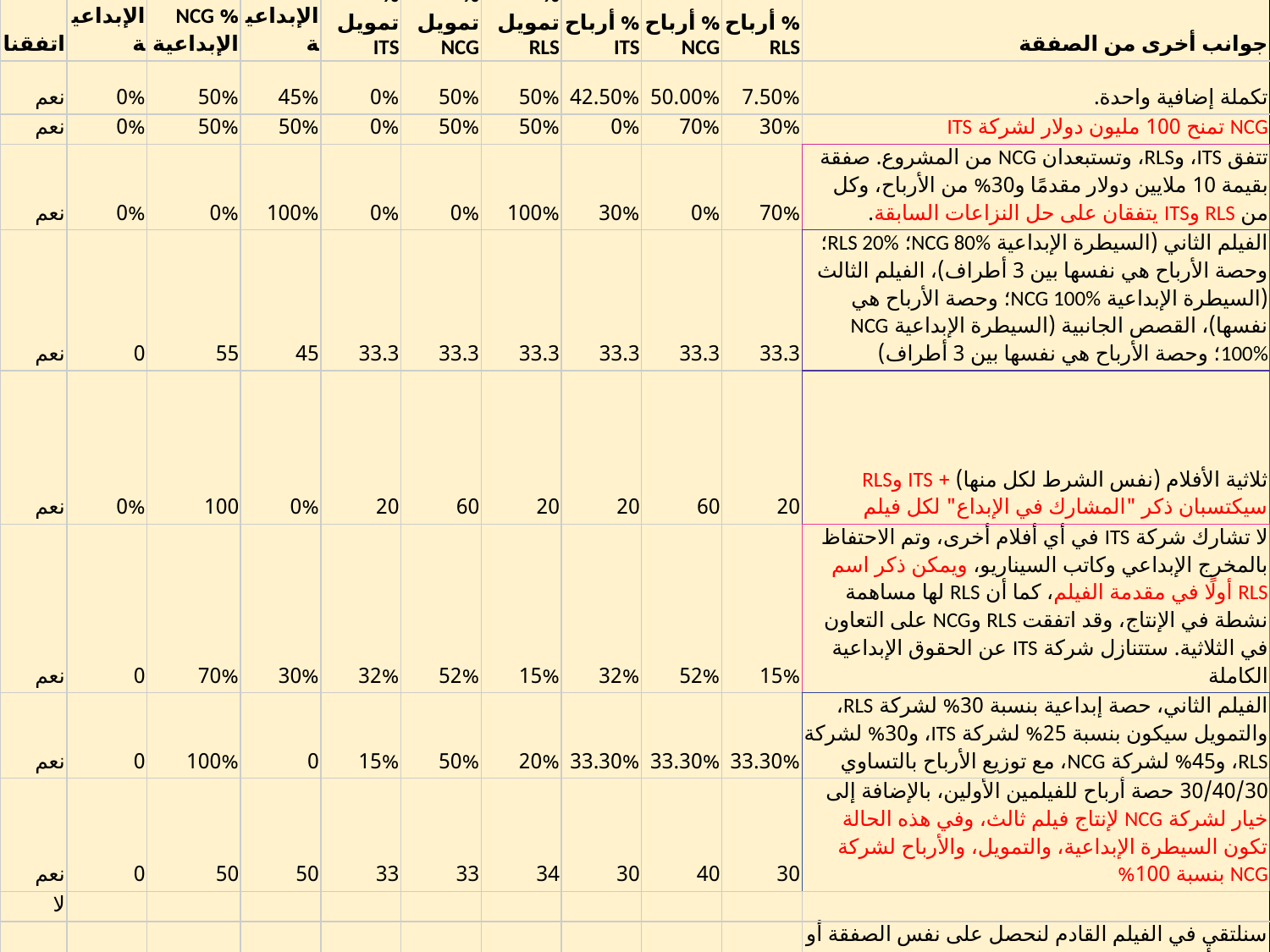

| اتفقنا | % ITS الإبداعية | % NCG الإبداعية | % RLS الإبداعية | % تمويل ITS | % تمويل NCG | % تمويل RLS | % أرباح ITS | % أرباح NCG | % أرباح RLS | جوانب أخرى من الصفقة |
| --- | --- | --- | --- | --- | --- | --- | --- | --- | --- | --- |
| نعم | 0% | 50% | 45% | 0% | 50% | 50% | 42.50% | 50.00% | 7.50% | تكملة إضافية واحدة. |
| نعم | 0% | 50% | 50% | 0% | 50% | 50% | 0% | 70% | 30% | NCG تمنح 100 مليون دولار لشركة ITS |
| نعم | 0% | 0% | 100% | 0% | 0% | 100% | 30% | 0% | 70% | تتفق ITS، وRLS، وتستبعدان NCG من المشروع. صفقة بقيمة 10 ملايين دولار مقدمًا و30% من الأرباح، وكل من RLS وITS يتفقان على حل النزاعات السابقة. |
| نعم | 0 | 55 | 45 | 33.3 | 33.3 | 33.3 | 33.3 | 33.3 | 33.3 | الفيلم الثاني (السيطرة الإبداعية NCG 80%؛ RLS 20%؛ وحصة الأرباح هي نفسها بين 3 أطراف)، الفيلم الثالث (السيطرة الإبداعية NCG 100%؛ وحصة الأرباح هي نفسها)، القصص الجانبية (السيطرة الإبداعية NCG 100%؛ وحصة الأرباح هي نفسها بين 3 أطراف) |
| نعم | 0% | 100 | 0% | 20 | 60 | 20 | 20 | 60 | 20 | ثلاثية الأفلام (نفس الشرط لكل منها) + ITS وRLS سيكتسبان ذكر "المشارك في الإبداع" لكل فيلم |
| نعم | 0 | 70% | 30% | 32% | 52% | 15% | 32% | 52% | 15% | لا تشارك شركة ITS في أي أفلام أخرى، وتم الاحتفاظ بالمخرج الإبداعي وكاتب السيناريو، ويمكن ذكر اسم RLS أولًا في مقدمة الفيلم، كما أن RLS لها مساهمة نشطة في الإنتاج، وقد اتفقت RLS وNCG على التعاون في الثلاثية. ستتنازل شركة ITS عن الحقوق الإبداعية الكاملة |
| نعم | 0 | 100% | 0 | 15% | 50% | 20% | 33.30% | 33.30% | 33.30% | الفيلم الثاني، حصة إبداعية بنسبة 30% لشركة RLS، والتمويل سيكون بنسبة 25% لشركة ITS، و30% لشركة RLS، و45% لشركة NCG، مع توزيع الأرباح بالتساوي |
| نعم | 0 | 50 | 50 | 33 | 33 | 34 | 30 | 40 | 30 | 30/40/30 حصة أرباح للفيلمين الأولين، بالإضافة إلى خيار لشركة NCG لإنتاج فيلم ثالث، وفي هذه الحالة تكون السيطرة الإبداعية، والتمويل، والأرباح لشركة NCG بنسبة 100% |
| لا |  |  |  |  |  |  |  |  |  |  |
| نعم | 24 | 52 | 24 | 30 | 30 | 40 | 30 | 30 | 40 | سنلتقي في الفيلم القادم لنحصل على نفس الصفقة أو صفقة أفضل |
| نعم | 35 | 50 | 15 | 0 | 50 | 50 | 20 | 40 | 40 | سيكون لدينا المزيد من الأفلام القادمة لاحقًا، بميزانية أكبر بمقدار 50 دولارًا للحصول على غنيمة أكبر لتغيير المرجع |
| لا |  |  |  |  |  |  |  |  |  |  |